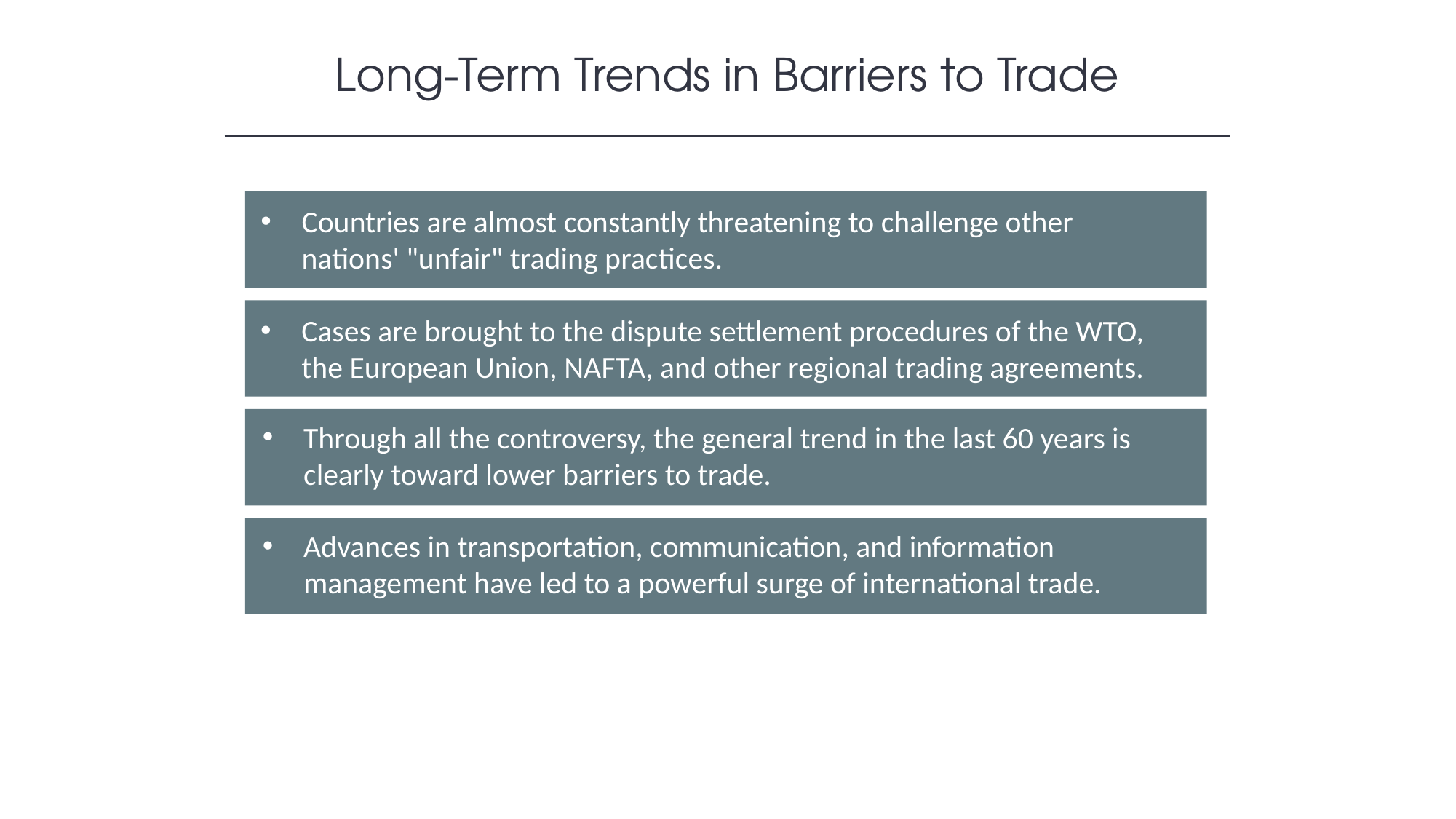

Long-Term Trends in Barriers to Trade

Countries are almost constantly threatening to challenge other nations' "unfair" trading practices.

Cases are brought to the dispute settlement procedures of the WTO, the European Union, NAFTA, and other regional trading agreements.

Through all the controversy, the general trend in the last 60 years is clearly toward lower barriers to trade.

Advances in transportation, communication, and information management have led to a powerful surge of international trade.